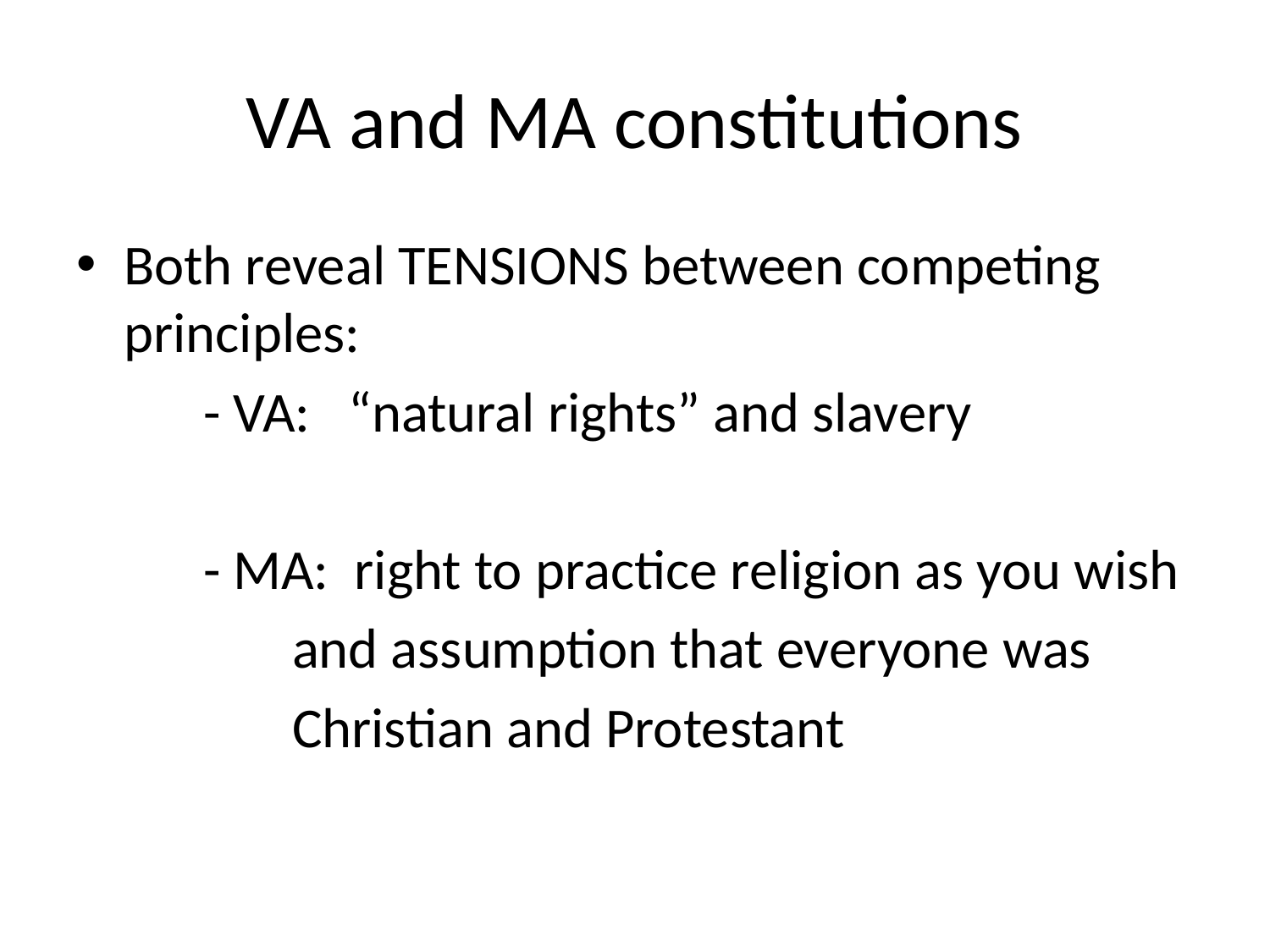

# VA and MA constitutions
Both reveal TENSIONS between competing principles:
	- VA:   “natural rights” and slavery

	- MA:  right to practice religion as you wish
                 and assumption that everyone was
                 Christian and Protestant